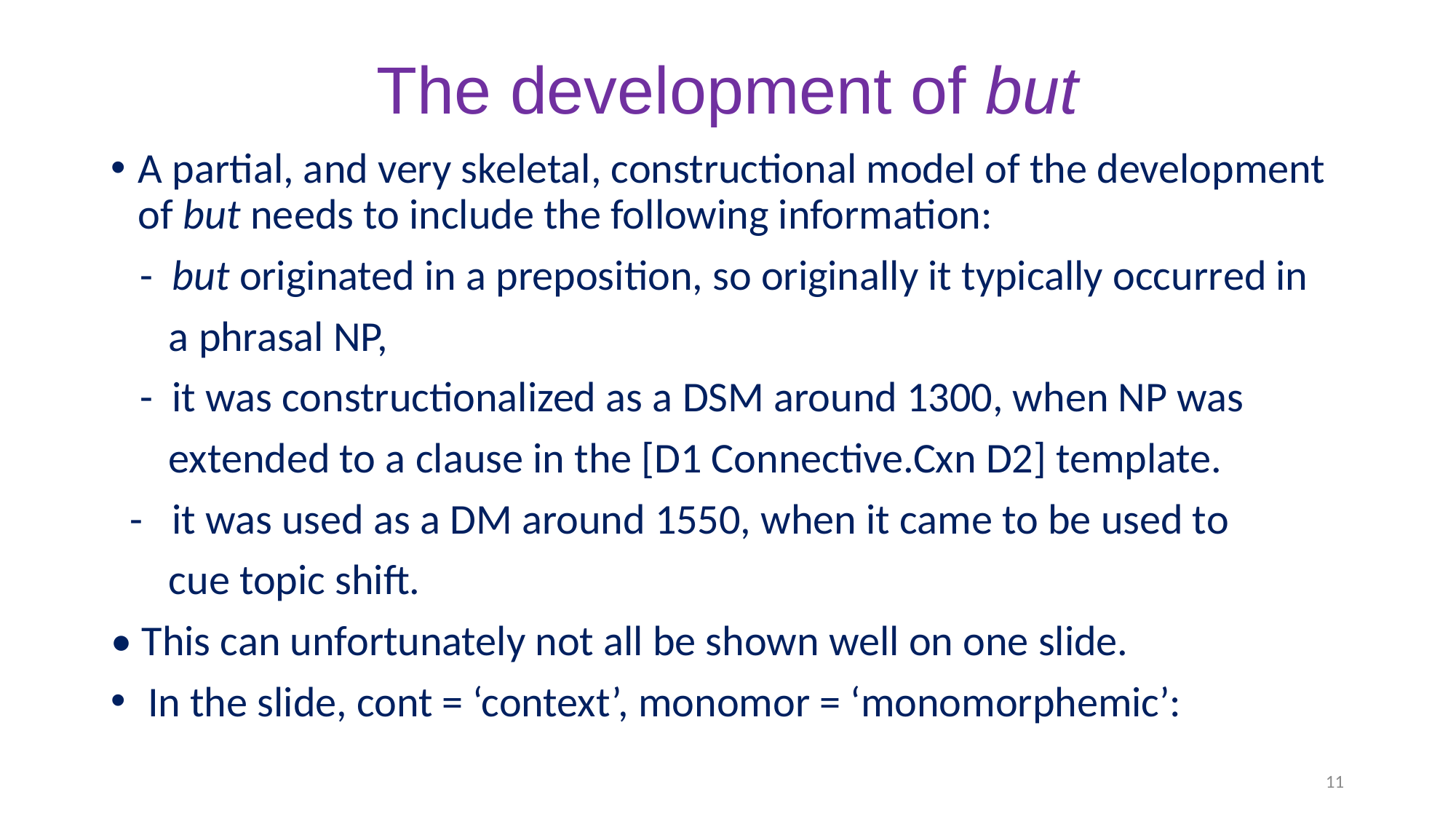

# The development of but
A partial, and very skeletal, constructional model of the development of but needs to include the following information:
   -  but originated in a preposition, so originally it typically occurred in
      a phrasal NP,
   -  it was constructionalized as a DSM around 1300, when NP was
      extended to a clause in the [D1 Connective.Cxn D2] template.
  -   it was used as a DM around 1550, when it came to be used to
      cue topic shift.
• This can unfortunately not all be shown well on one slide.
 In the slide, cont = ‘context’, monomor = ‘monomorphemic’:

11